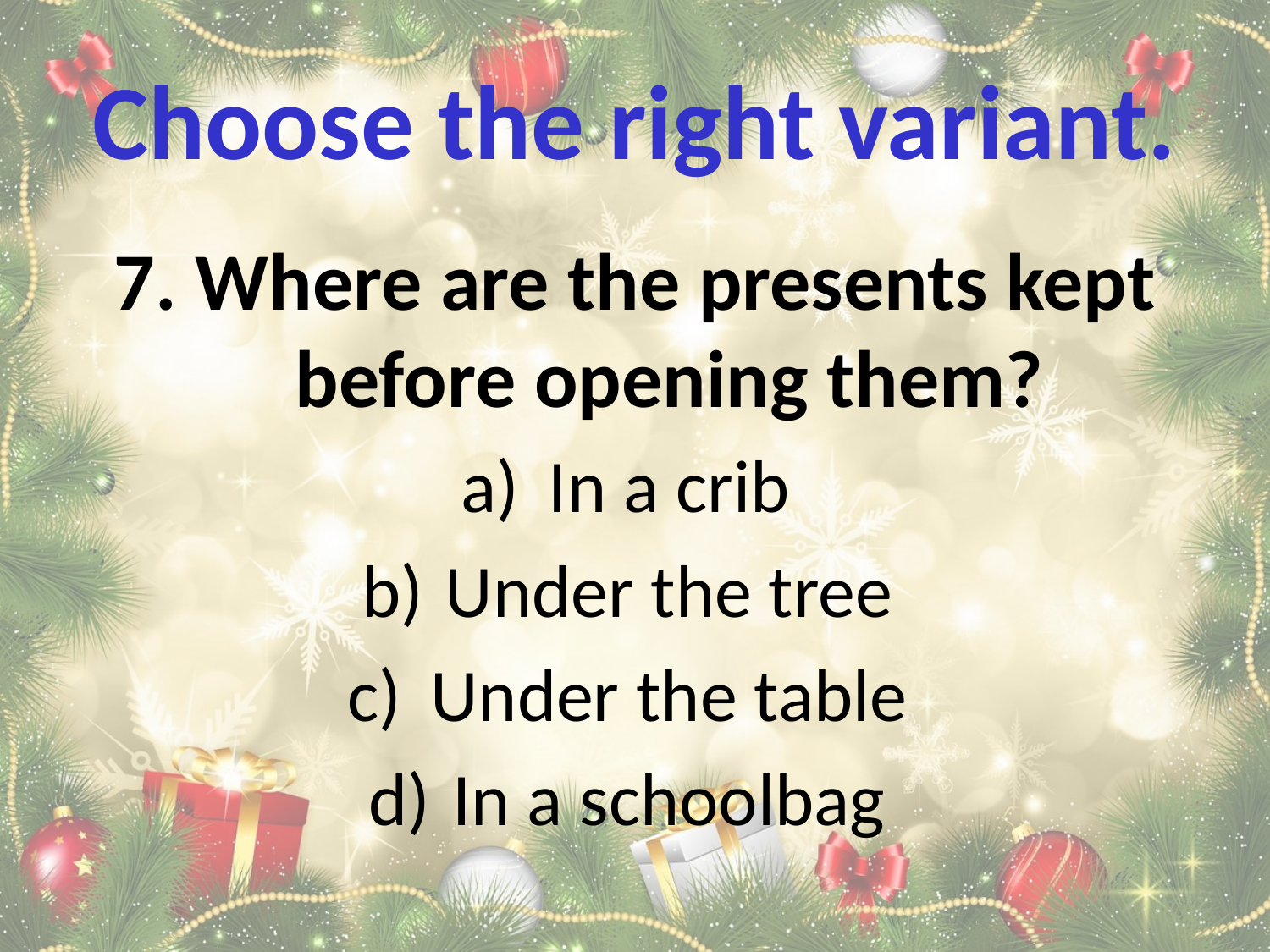

# Choose the right variant.
7. Where are the presents kept before opening them?
In a crib
Under the tree
Under the table
In a schoolbag